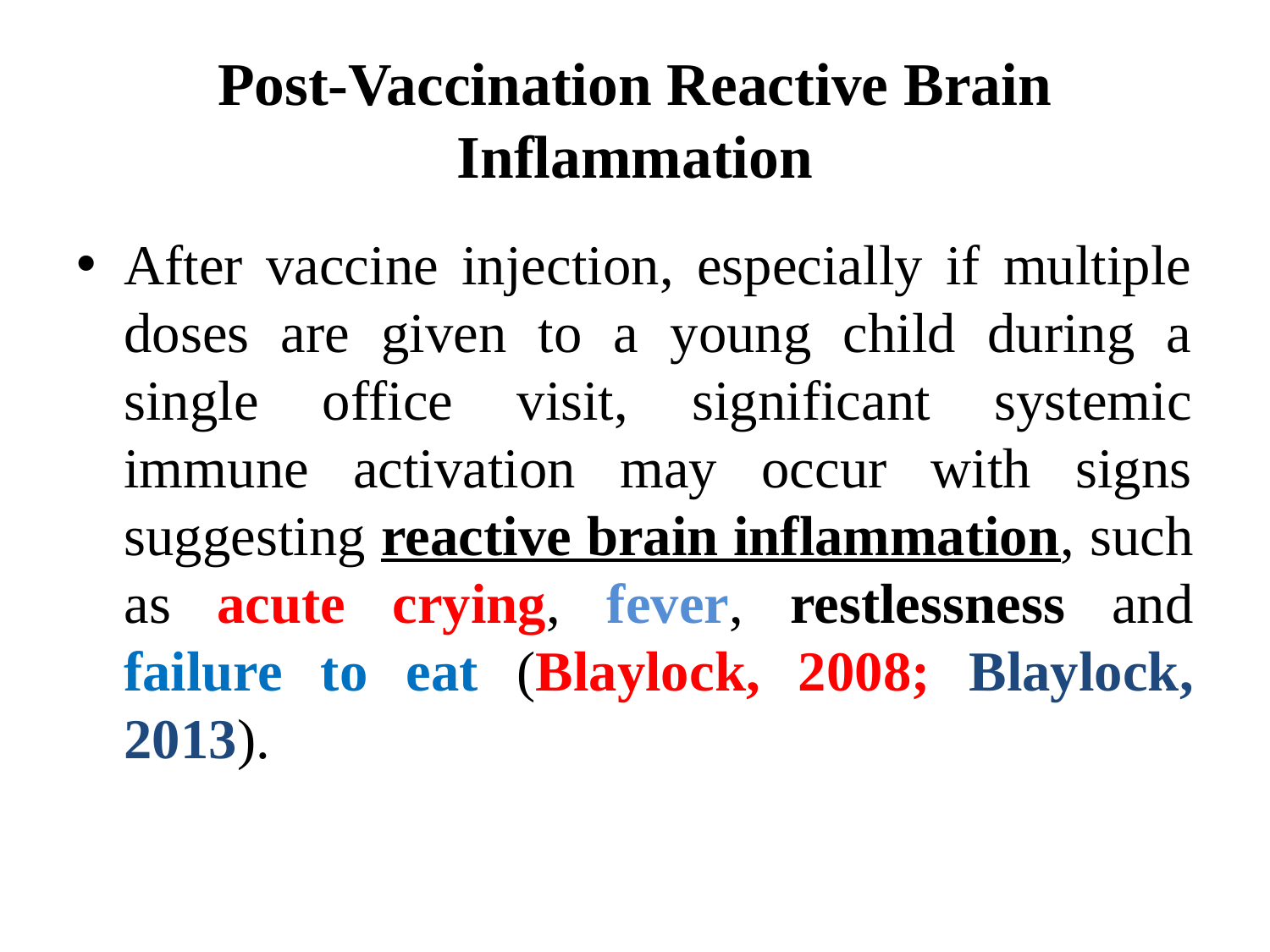

# Post-Vaccination Reactive Brain Inflammation
After vaccine injection, especially if multiple doses are given to a young child during a single office visit, significant systemic immune activation may occur with signs suggesting reactive brain inflammation, such as acute crying, fever, restlessness and failure to eat (Blaylock, 2008; Blaylock, 2013).